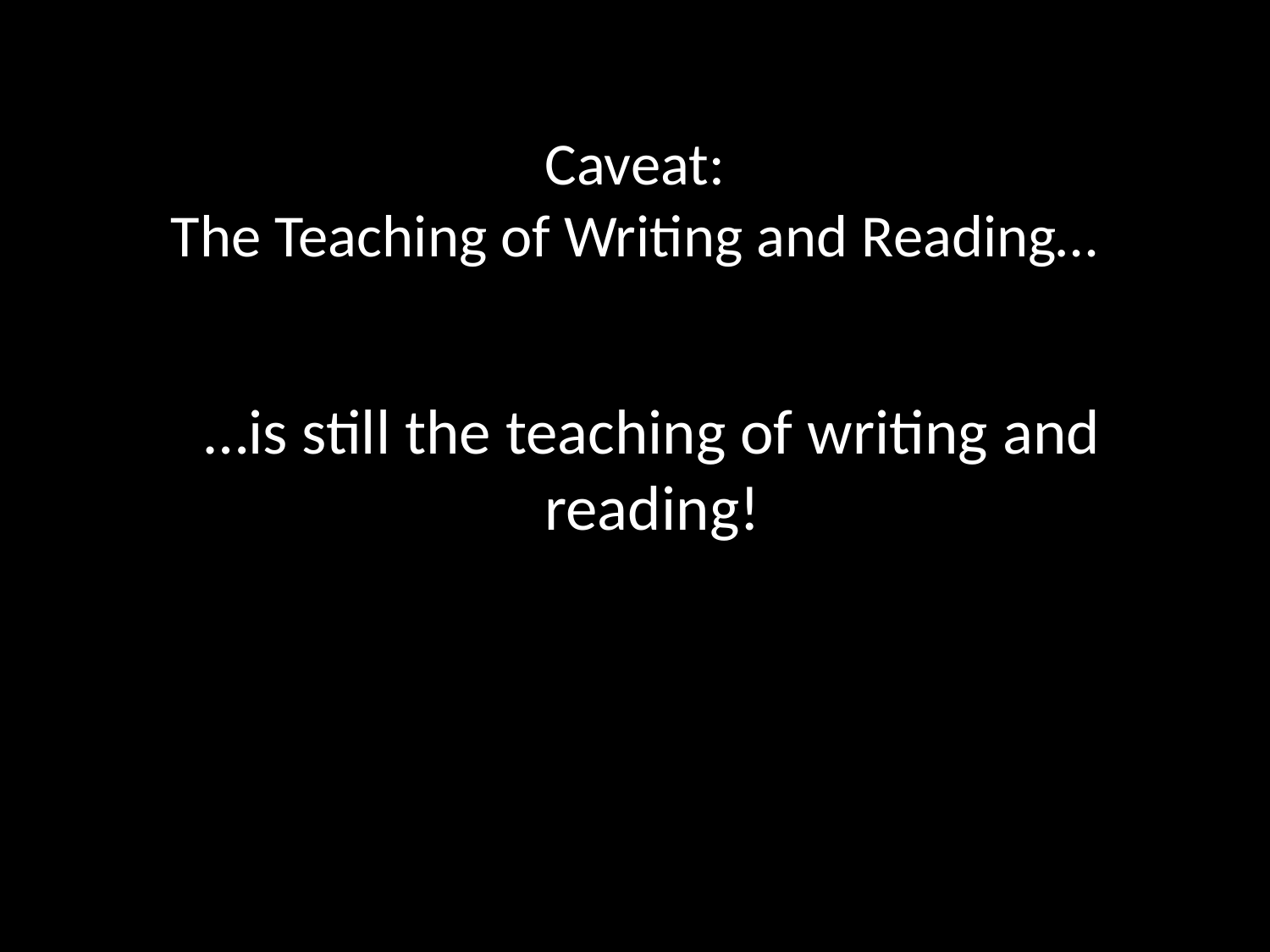

# Caveat: The Teaching of Writing and Reading…
…is still the teaching of writing and reading!